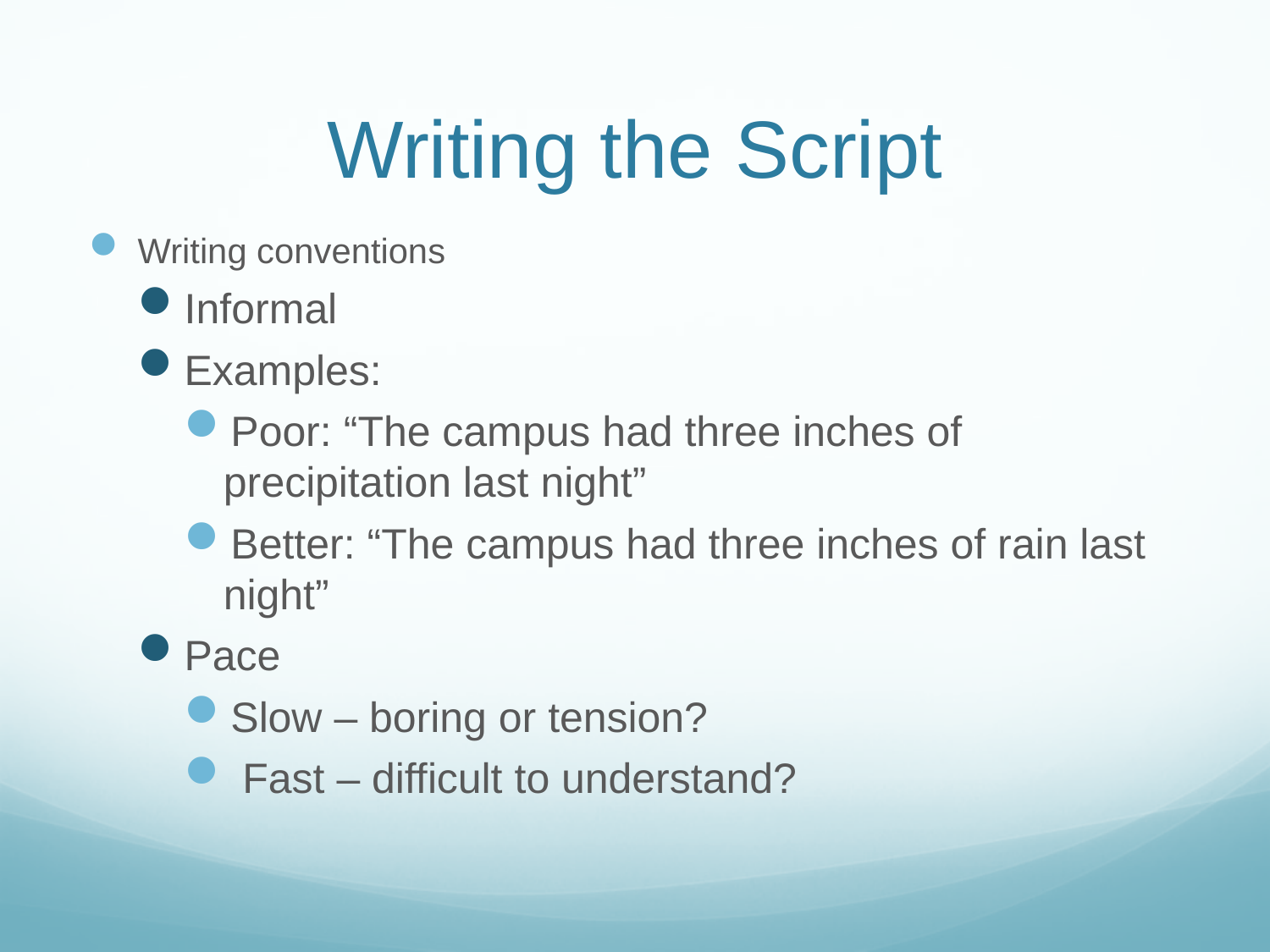

# Writing the Script
Writing conventions
Informal
Examples:
Poor: “The campus had three inches of precipitation last night”
Better: “The campus had three inches of rain last night”
Pace
Slow – boring or tension?
 Fast – difficult to understand?